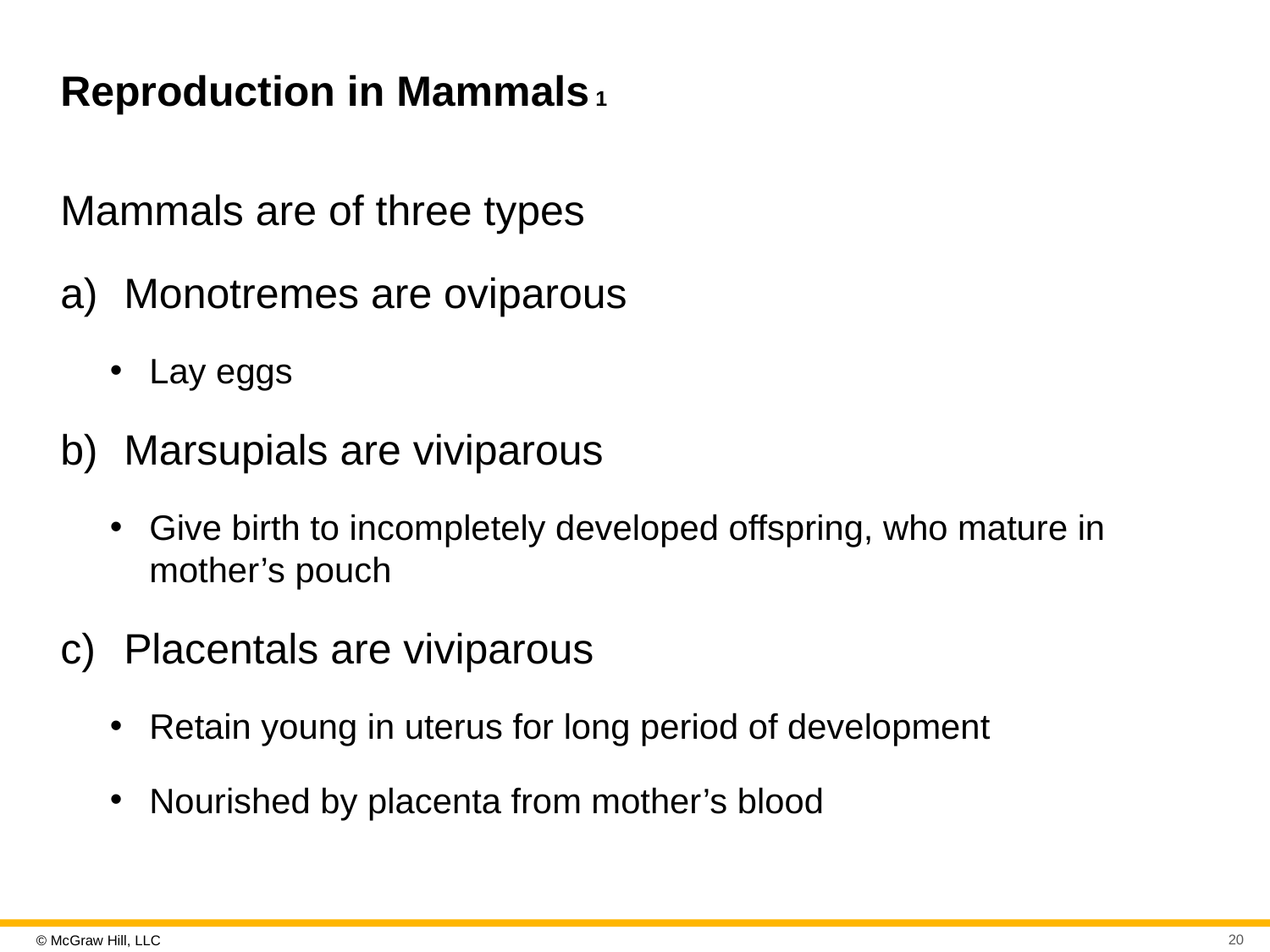

# Reproduction in Mammals 1
Mammals are of three types
Monotremes are oviparous
Lay eggs
Marsupials are viviparous
Give birth to incompletely developed offspring, who mature in mother’s pouch
Placentals are viviparous
Retain young in uterus for long period of development
Nourished by placenta from mother’s blood
20